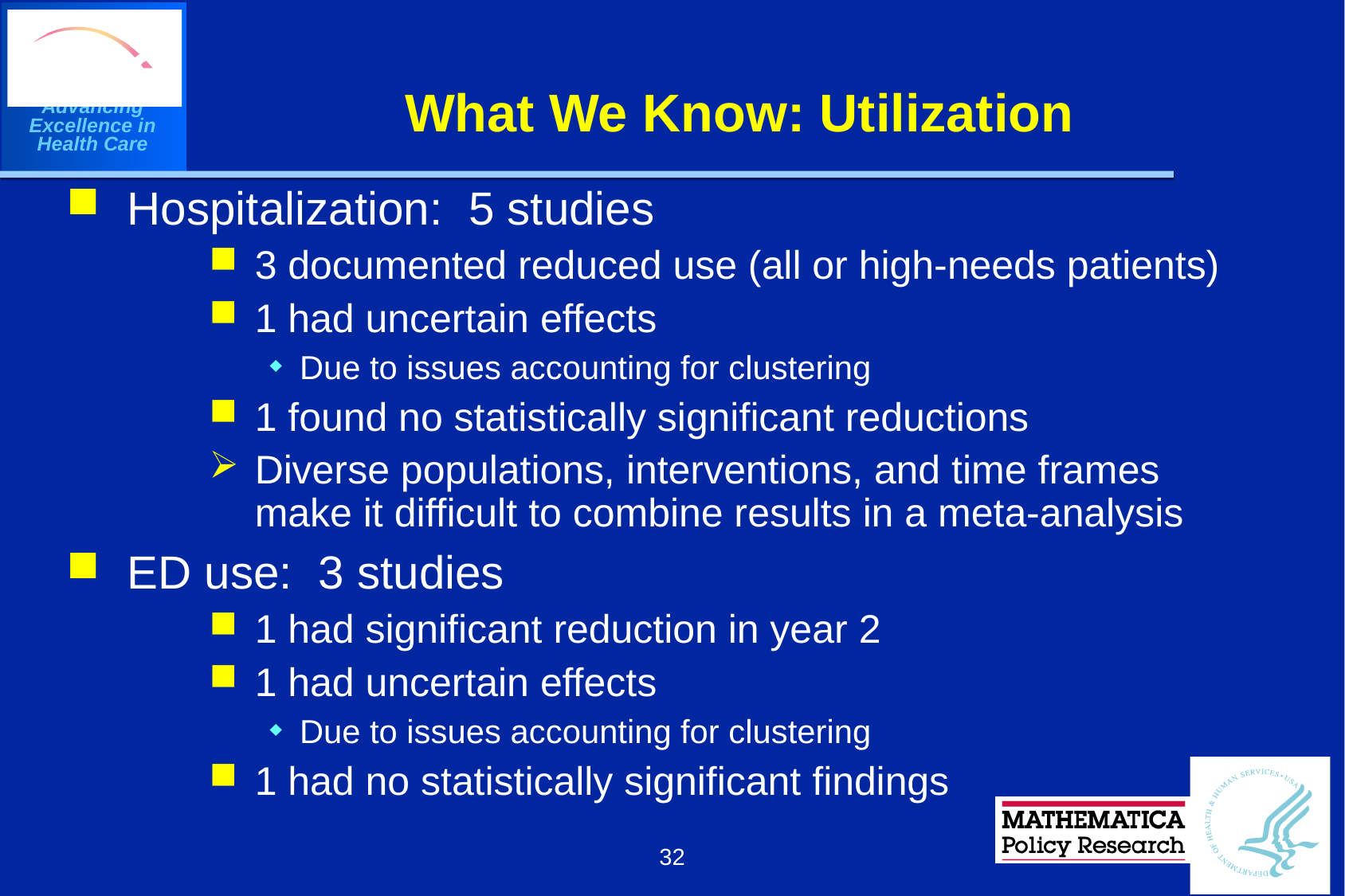

# What We Know: Utilization
Hospitalization:  5 studies
3 documented reduced use (all or high-needs patients)
1 had uncertain effects
Due to issues accounting for clustering
1 found no statistically significant reductions
Diverse populations, interventions, and time frames make it difficult to combine results in a meta-analysis
ED use:  3 studies
1 had significant reduction in year 2
1 had uncertain effects
Due to issues accounting for clustering
1 had no statistically significant findings
32